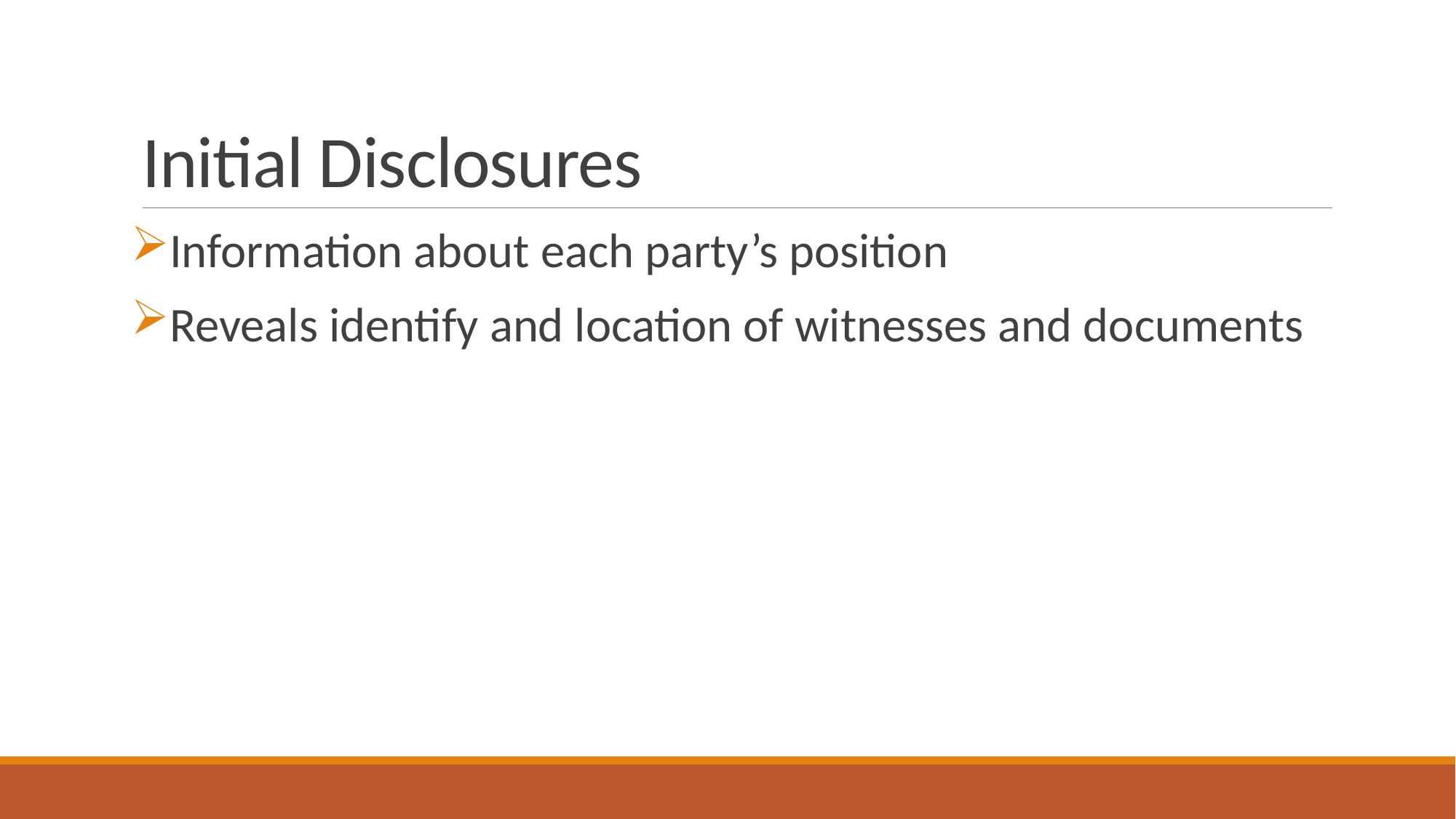

# Initial Disclosures
Information about each party’s position
Reveals identify and location of witnesses and documents